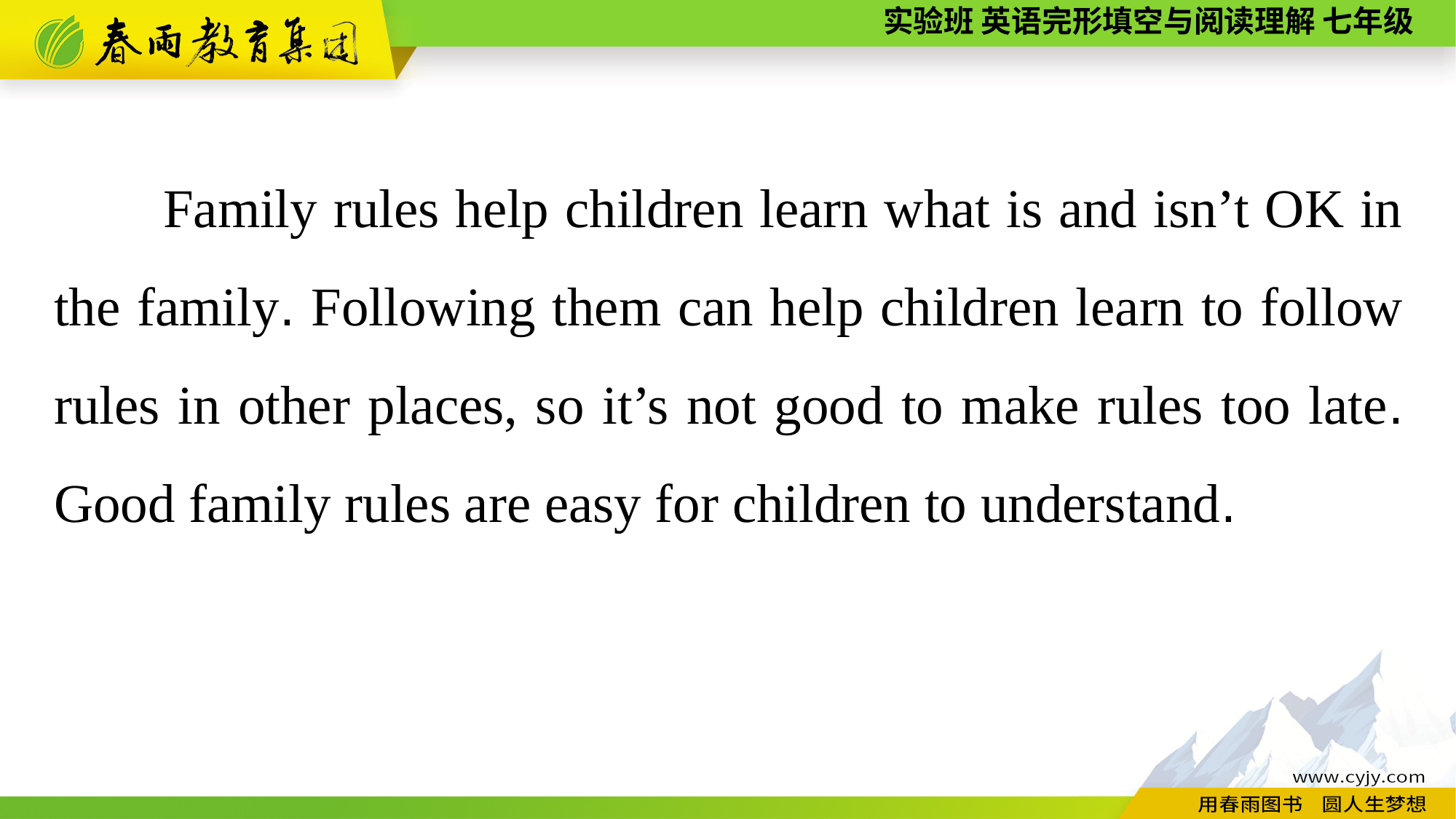

Family rules help children learn what is and isn’t OK in the family. Following them can help children learn to follow rules in other places, so it’s not good to make rules too late. Good family rules are easy for children to understand.